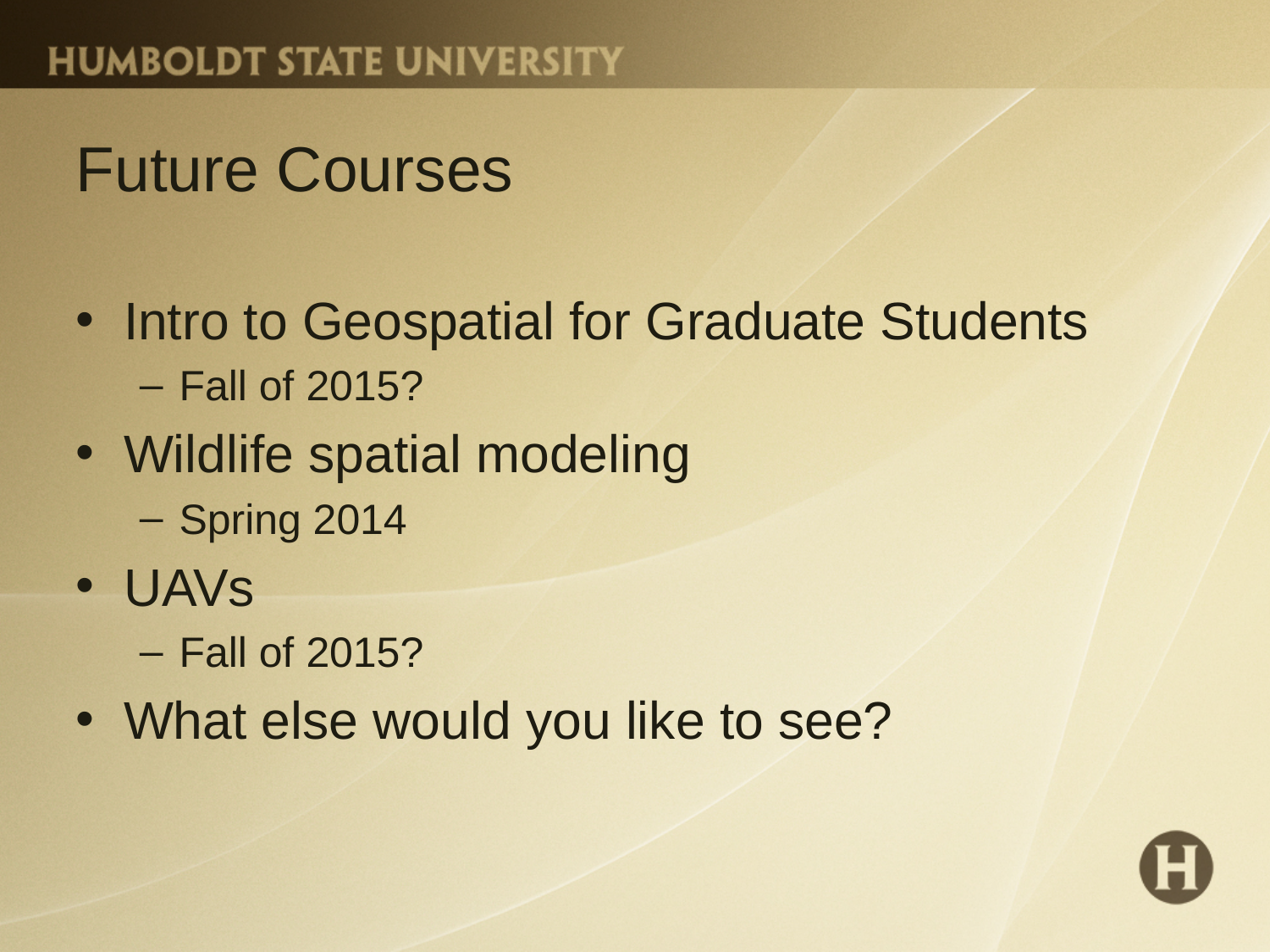

# Future Courses
Intro to Geospatial for Graduate Students
Fall of 2015?
Wildlife spatial modeling
Spring 2014
UAVs
Fall of 2015?
What else would you like to see?